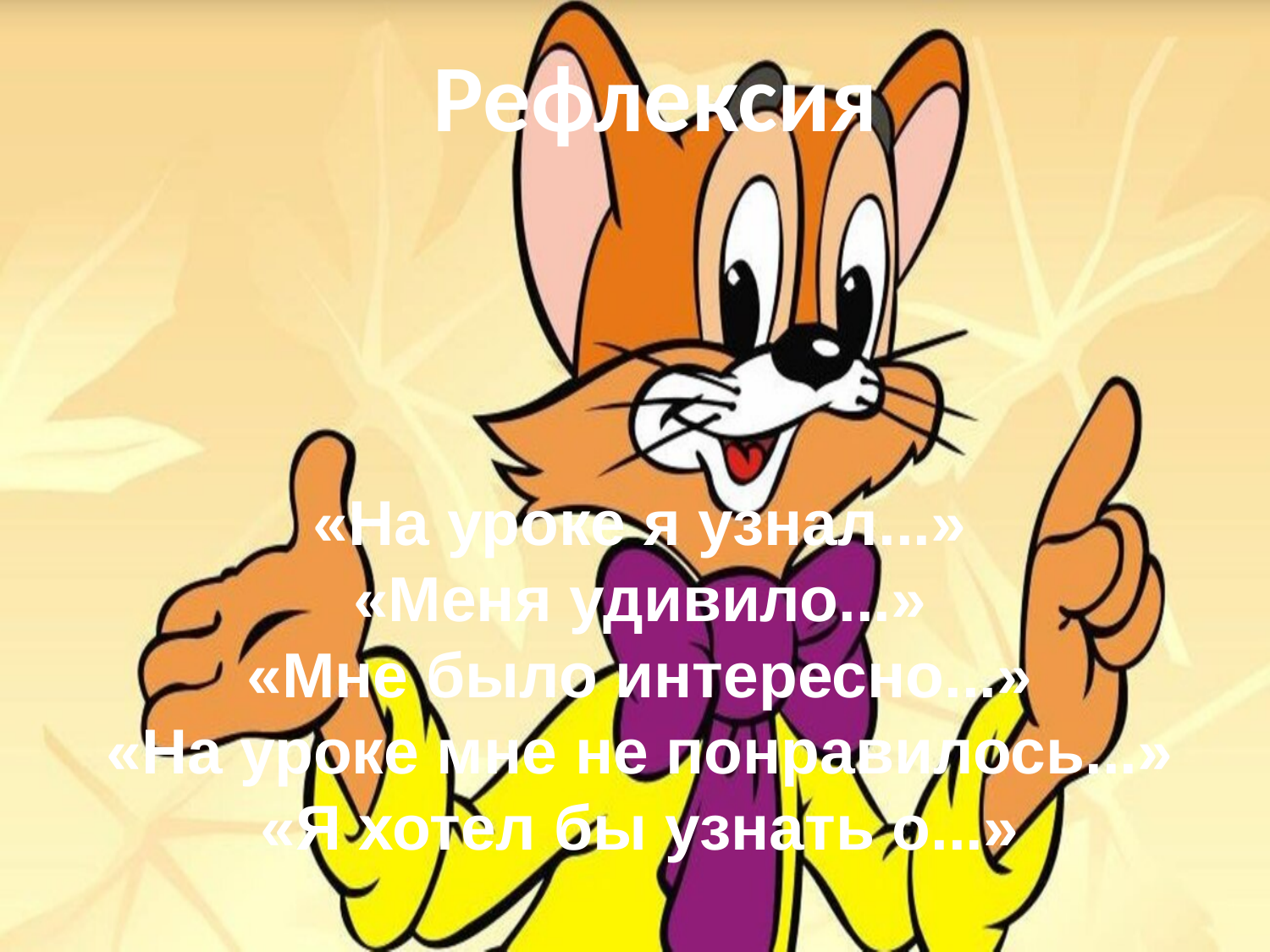

Рефлексия
«На уроке я узнал...»
«Меня удивило...»
«Мне было интересно...»
«На уроке мне не понравилось...»
«Я хотел бы узнать о...»